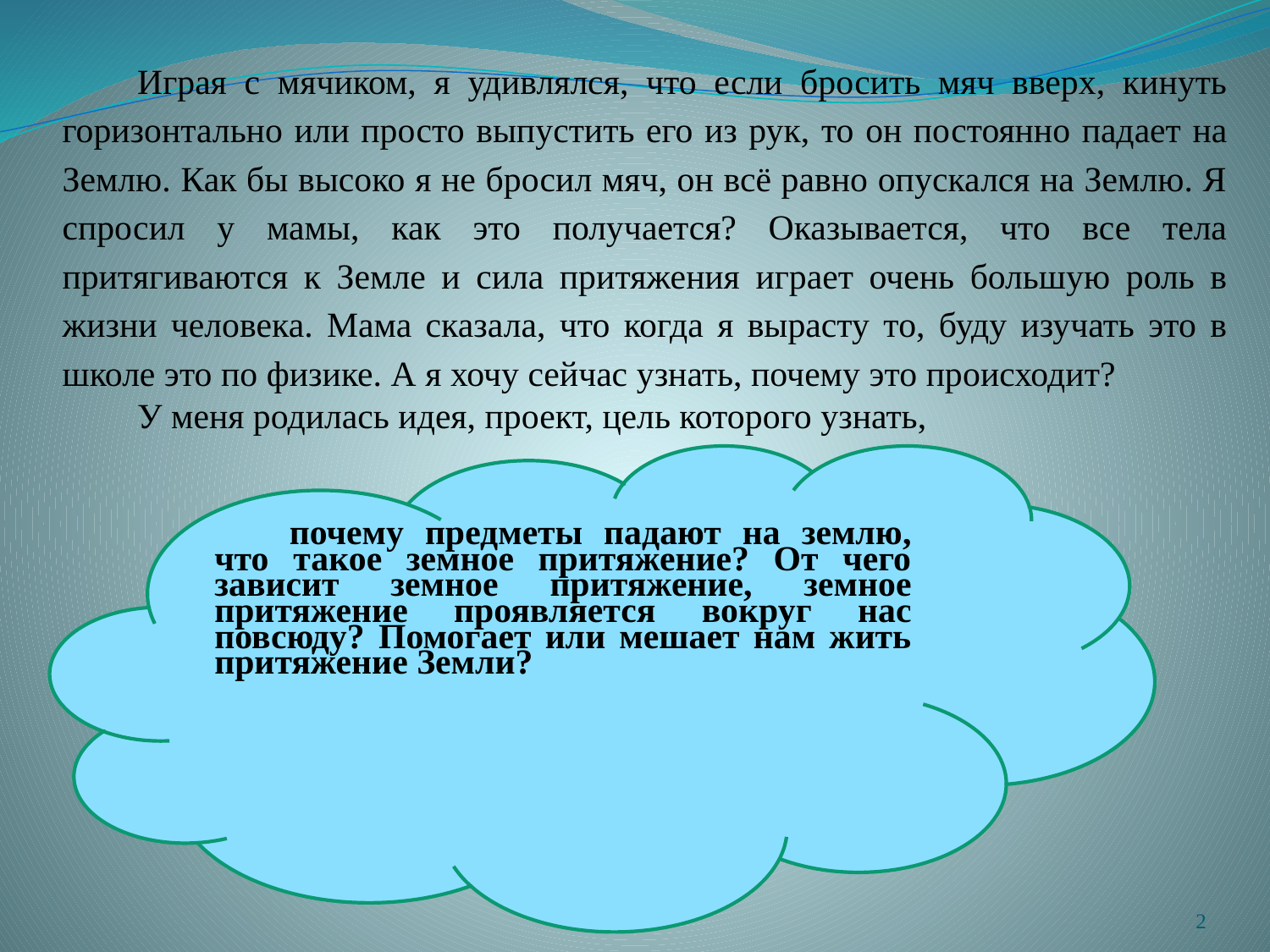

Играя с мячиком, я удивлялся, что если бросить мяч вверх, кинуть горизонтально или просто выпустить его из рук, то он постоянно падает на Землю. Как бы высоко я не бросил мяч, он всё равно опускался на Землю. Я спросил у мамы, как это получается? Оказывается, что все тела притягиваются к Земле и сила притяжения играет очень большую роль в жизни человека. Мама сказала, что когда я вырасту то, буду изучать это в школе это по физике. А я хочу сейчас узнать, почему это происходит?
У меня родилась идея, проект, цель которого узнать,

почему предметы падают на землю, что такое земное притяжение? От чего зависит земное притяжение, земное притяжение проявляется вокруг нас повсюду? Помогает или мешает нам жить притяжение Земли?

2